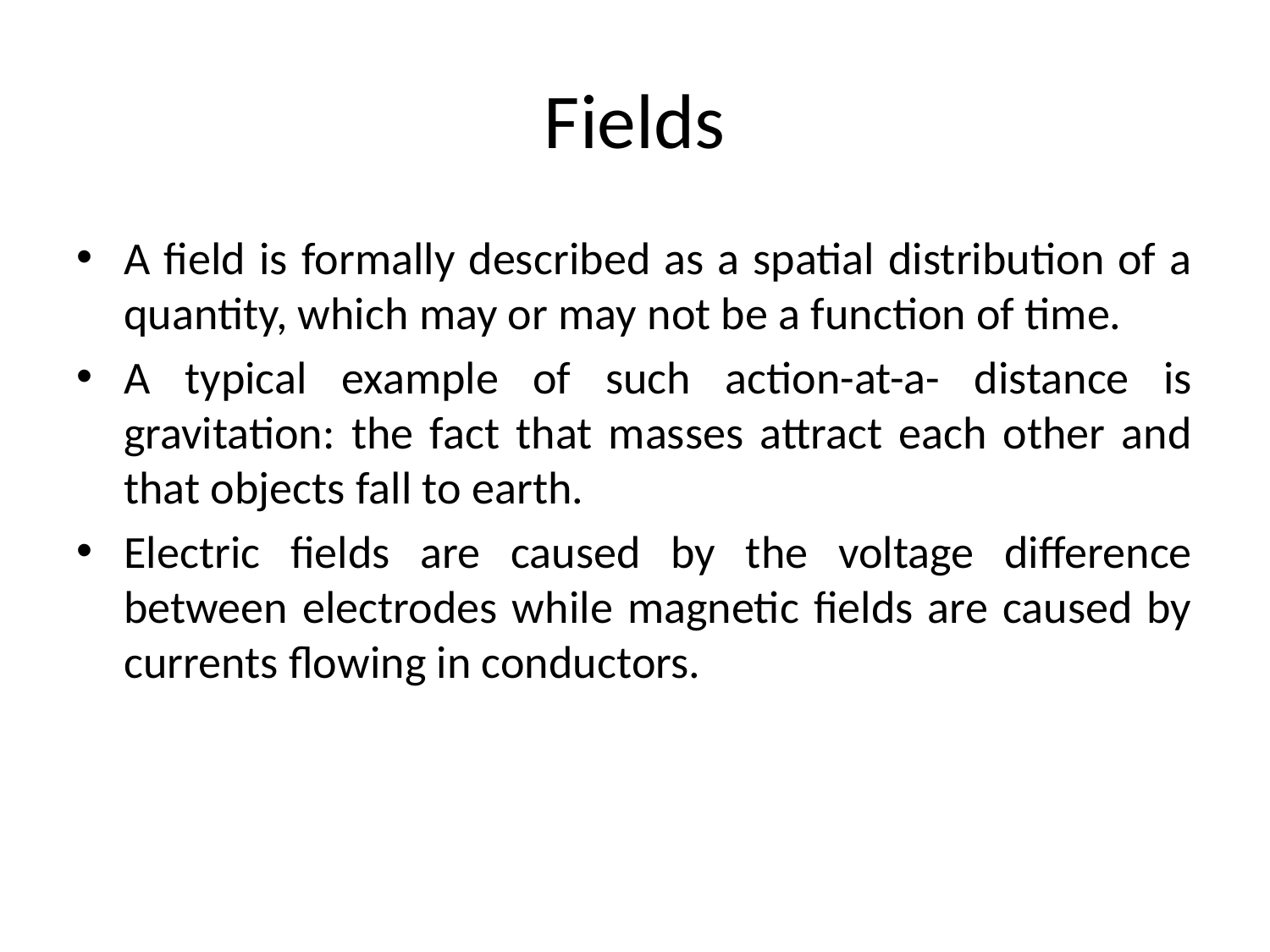

# Fields
A field is formally described as a spatial distribution of a quantity, which may or may not be a function of time.
A typical example of such action-at-a- distance is gravitation: the fact that masses attract each other and that objects fall to earth.
Electric fields are caused by the voltage difference between electrodes while magnetic fields are caused by currents flowing in conductors.